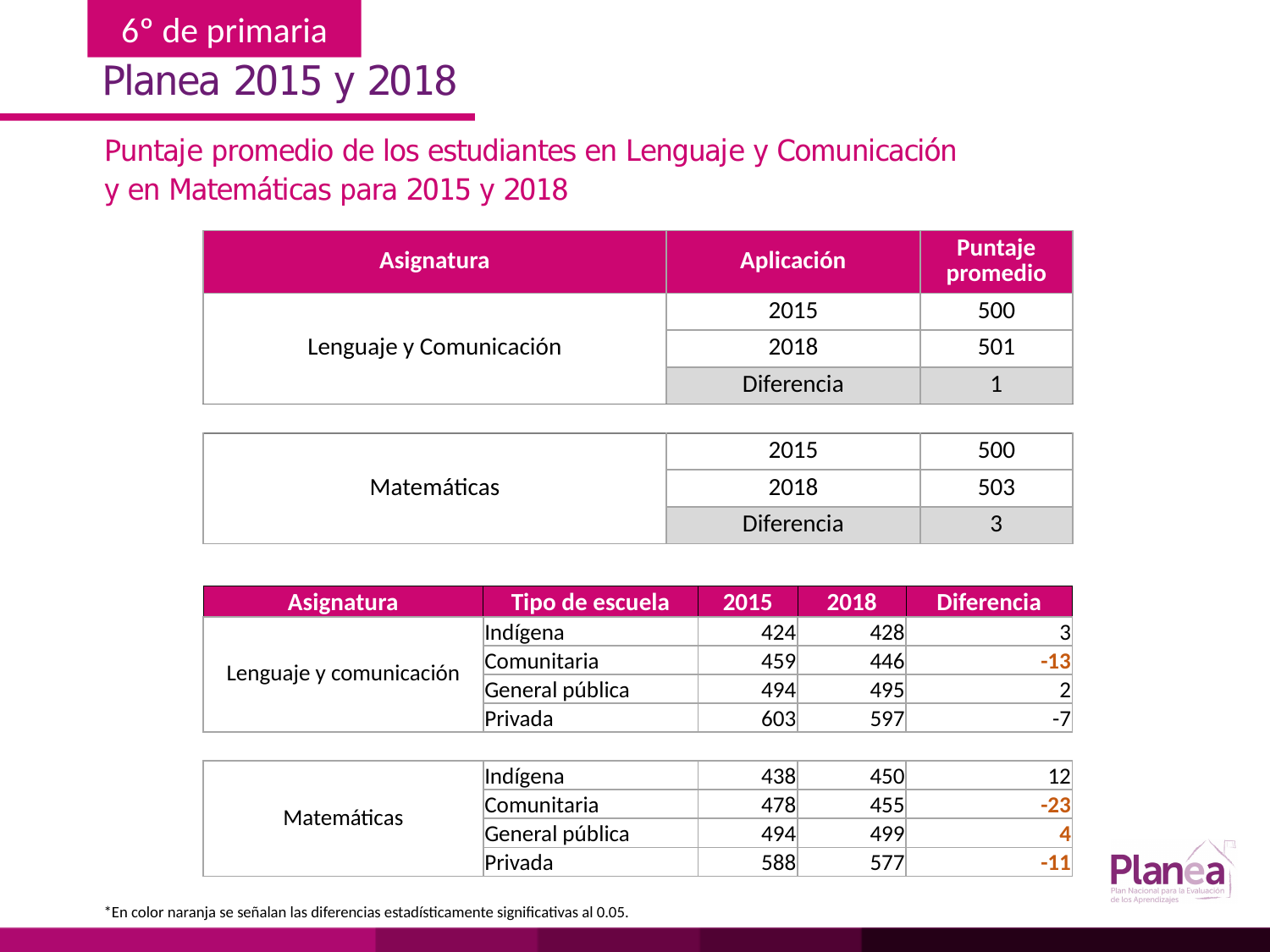

# Planea 2015 y 2018

Puntaje promedio de los estudiantes en Lenguaje y Comunicación
y en Matemáticas para 2015 y 2018

| Asignatura |  | Aplicación | Puntaje promedio |
| --- | --- | --- | --- |
| Lenguaje y Comunicación |  | 2015 | 500 |
|  |  | 2018 | 501 |
|  |  | Diferencia | 1 |
|  |  |  |  |
| Matemáticas |  | 2015 | 500 |
|  |  | 2018 | 503 |
|  |  | Diferencia | 3 |
| Asignatura | Tipo de escuela | 2015 | 2018 | Diferencia |
| --- | --- | --- | --- | --- |
| Lenguaje y comunicación | Indígena | 424 | 428 | 3 |
|  | Comunitaria | 459 | 446 | -13 |
|  | General pública | 494 | 495 | 2 |
|  | Privada | 603 | 597 | -7 |
|  |  |  |  |  |
| Matemáticas | Indígena | 438 | 450 | 12 |
|  | Comunitaria | 478 | 455 | -23 |
|  | General pública | 494 | 499 | 4 |
|  | Privada | 588 | 577 | -11 |
*En color naranja se señalan las diferencias estadísticamente significativas al 0.05.